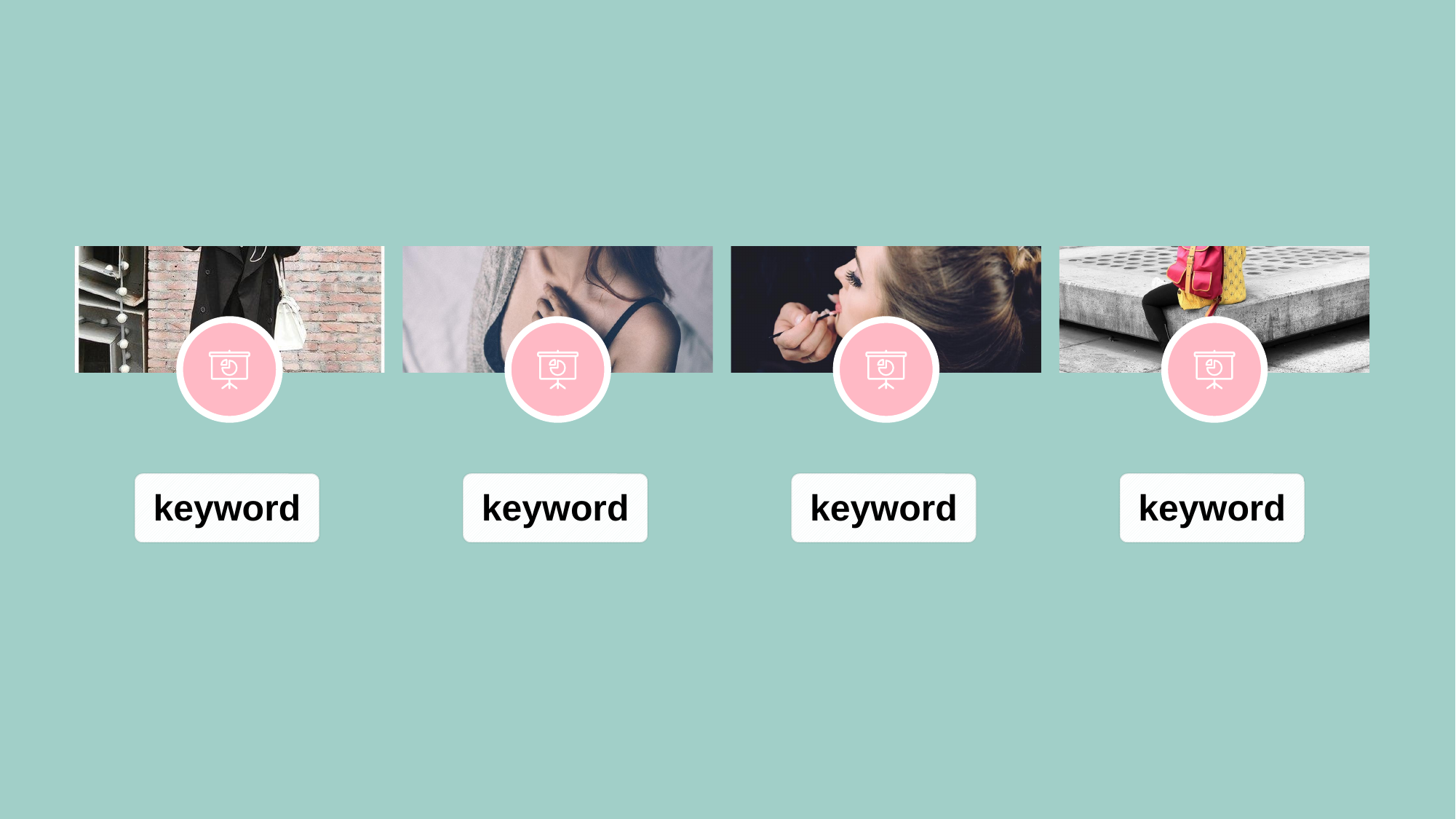

Text here
Text here
Text here
Text here
keyword
keyword
keyword
keyword